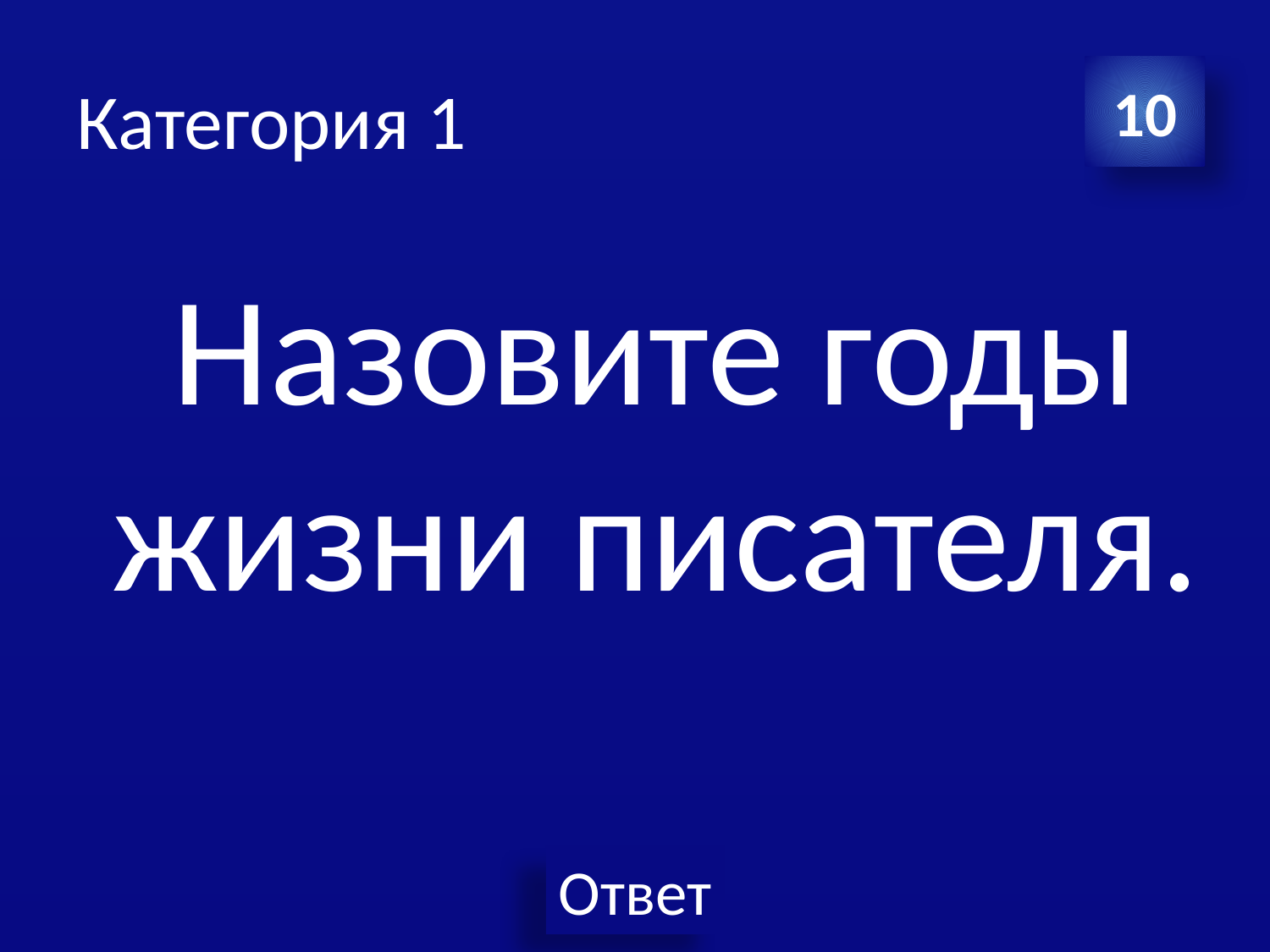

# Категория 1
10

Назовите годы жизни писателя.